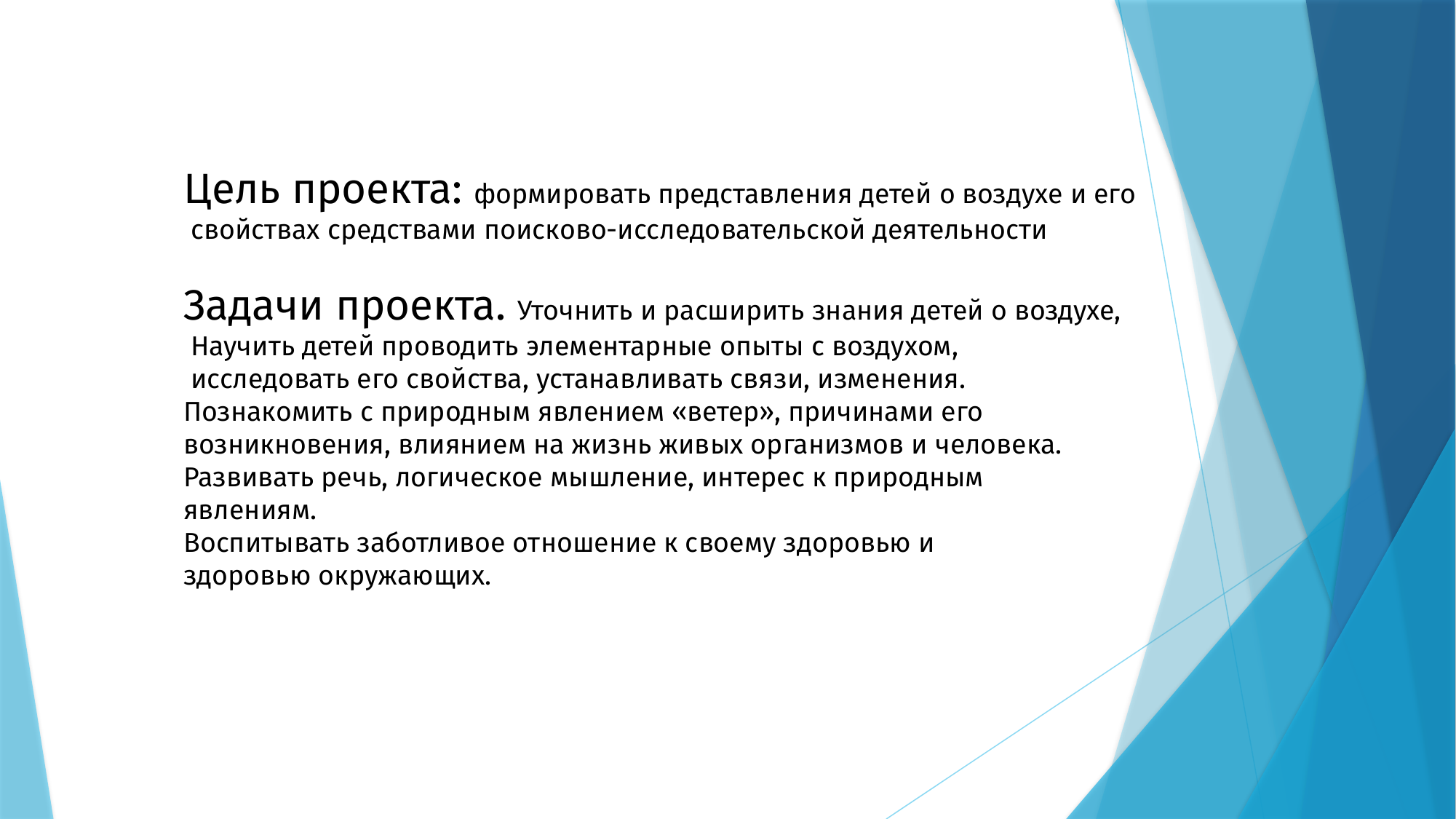

Цель проекта: формировать представления детей о воздухе и его
 свойствах средствами поисково-исследовательской деятельности

Задачи проекта. Уточнить и расширить знания детей о воздухе,
 Научить детей проводить элементарные опыты с воздухом,
 исследовать его свойства, устанавливать связи, изменения.
Познакомить с природным явлением «ветер», причинами его
возникновения, влиянием на жизнь живых организмов и человека.
Развивать речь, логическое мышление, интерес к природным
явлениям.
Воспитывать заботливое отношение к своему здоровью и
здоровью окружающих.